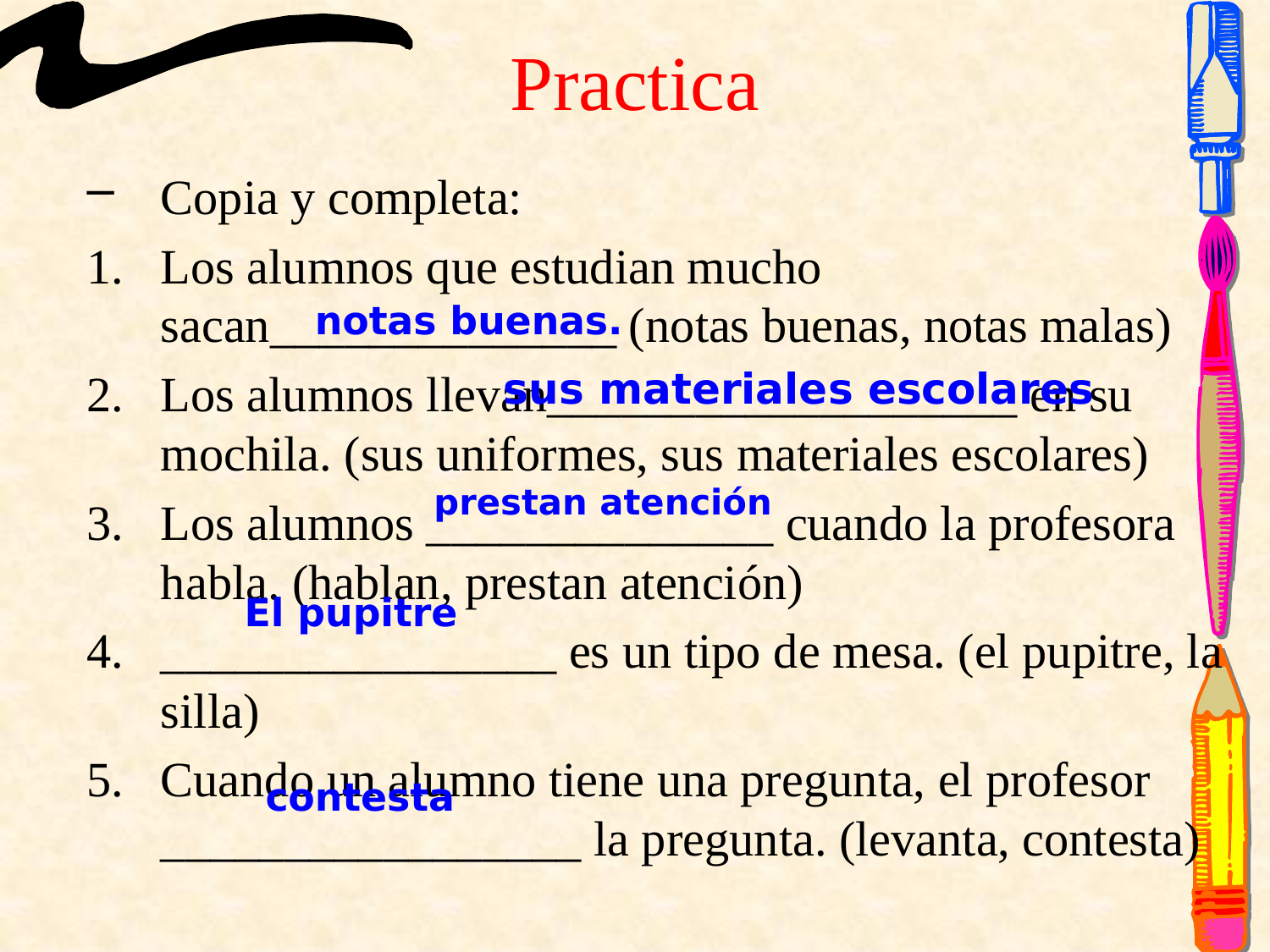

# Practica
Copia y completa:
Los alumnos que estudian mucho sacan______________ (notas buenas, notas malas)
Los alumnos llevan___________________ en su mochila. (sus uniformes, sus materiales escolares)
Los alumnos ______________ cuando la profesora habla. (hablan, prestan atención)
________________ es un tipo de mesa. (el pupitre, la silla)
Cuando un alumno tiene una pregunta, el profesor _________________ la pregunta. (levanta, contesta)

notas buenas.
sus materiales escolares
prestan atención
El pupitre
contesta